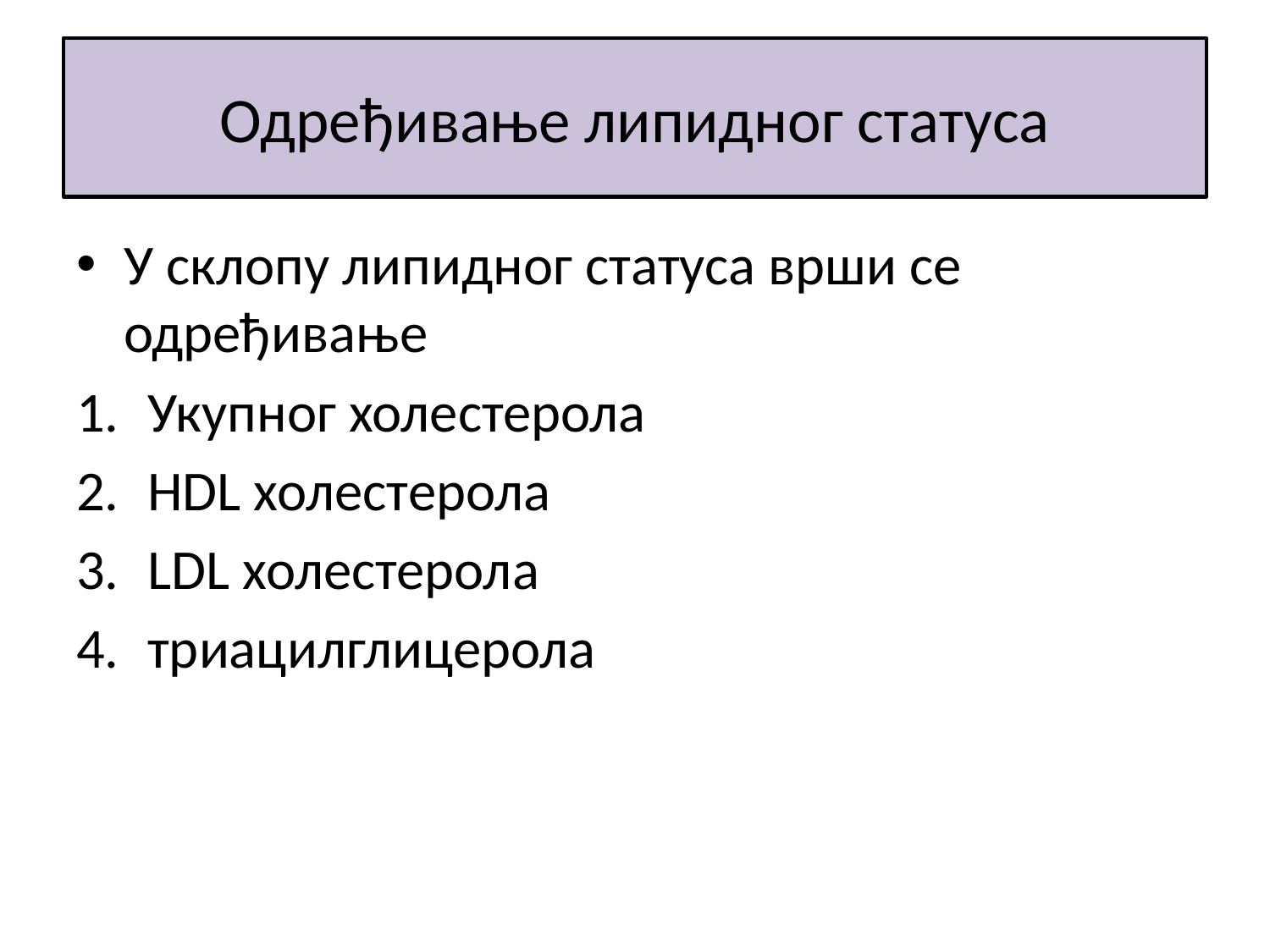

# Одређивање липидног статуса
У склопу липидног статуса врши се одређивање
Укупног холестерола
HDL холестерола
LDL холестерола
триацилглицерола